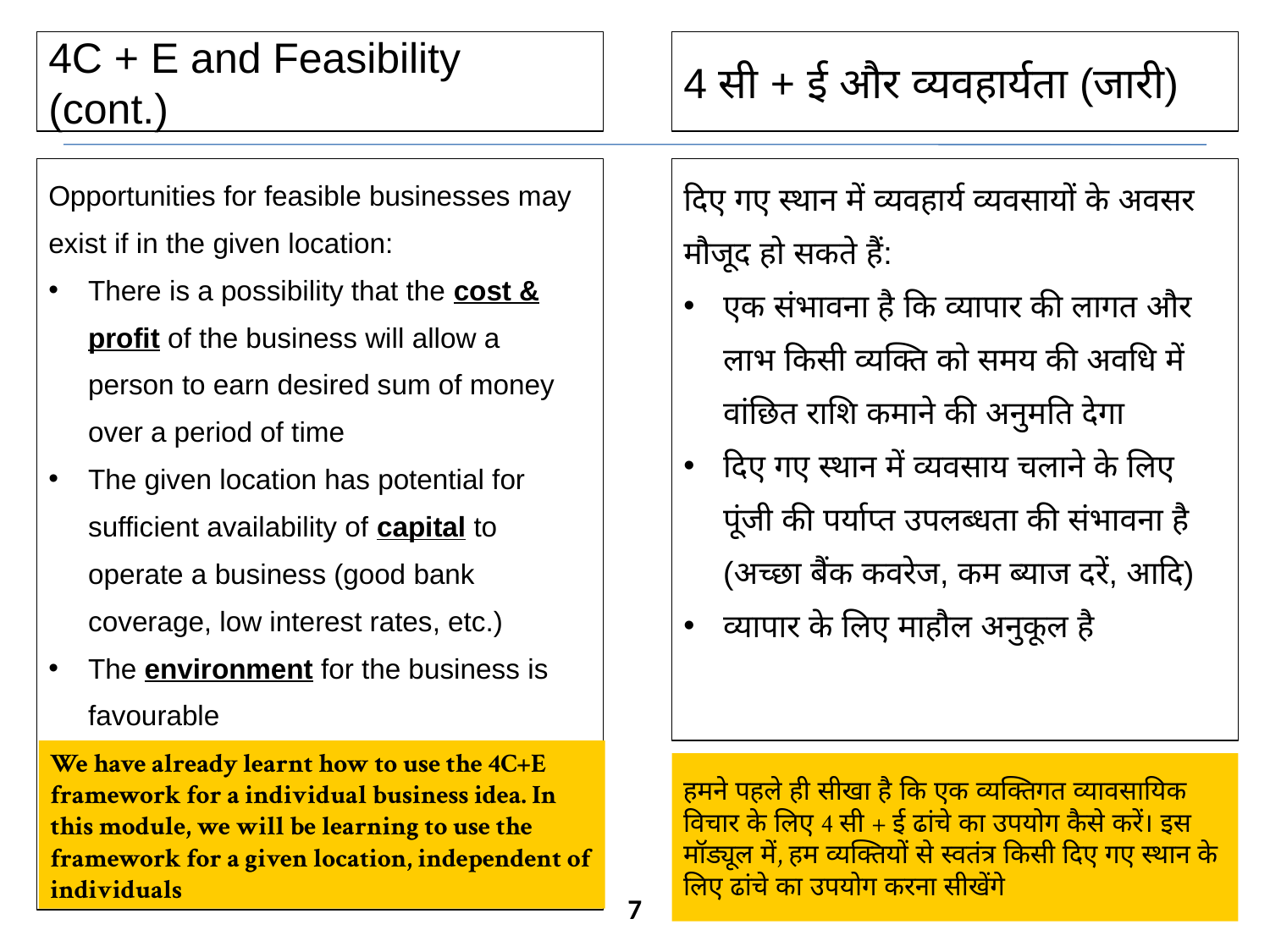

4C + E and Feasibility (cont.)
4 सी + ई और व्यवहार्यता (जारी)

Opportunities for feasible businesses may exist if in the given location:
There is a possibility that the cost & profit of the business will allow a person to earn desired sum of money over a period of time
The given location has potential for sufficient availability of capital to operate a business (good bank coverage, low interest rates, etc.)
The environment for the business is favourable

दिए गए स्थान में व्यवहार्य व्यवसायों के अवसर मौजूद हो सकते हैं:
एक संभावना है कि व्यापार की लागत और लाभ किसी व्यक्ति को समय की अवधि में वांछित राशि कमाने की अनुमति देगा
दिए गए स्थान में व्यवसाय चलाने के लिए पूंजी की पर्याप्त उपलब्धता की संभावना है (अच्छा बैंक कवरेज, कम ब्याज दरें, आदि)
व्यापार के लिए माहौल अनुकूल है

We have already learnt how to use the 4C+E framework for a individual business idea. In this module, we will be learning to use the framework for a given location, independent of individuals
हमने पहले ही सीखा है कि एक व्यक्तिगत व्यावसायिक विचार के लिए 4 सी + ई ढांचे का उपयोग कैसे करें। इस मॉड्यूल में, हम व्यक्तियों से स्वतंत्र किसी दिए गए स्थान के लिए ढांचे का उपयोग करना सीखेंगे
7